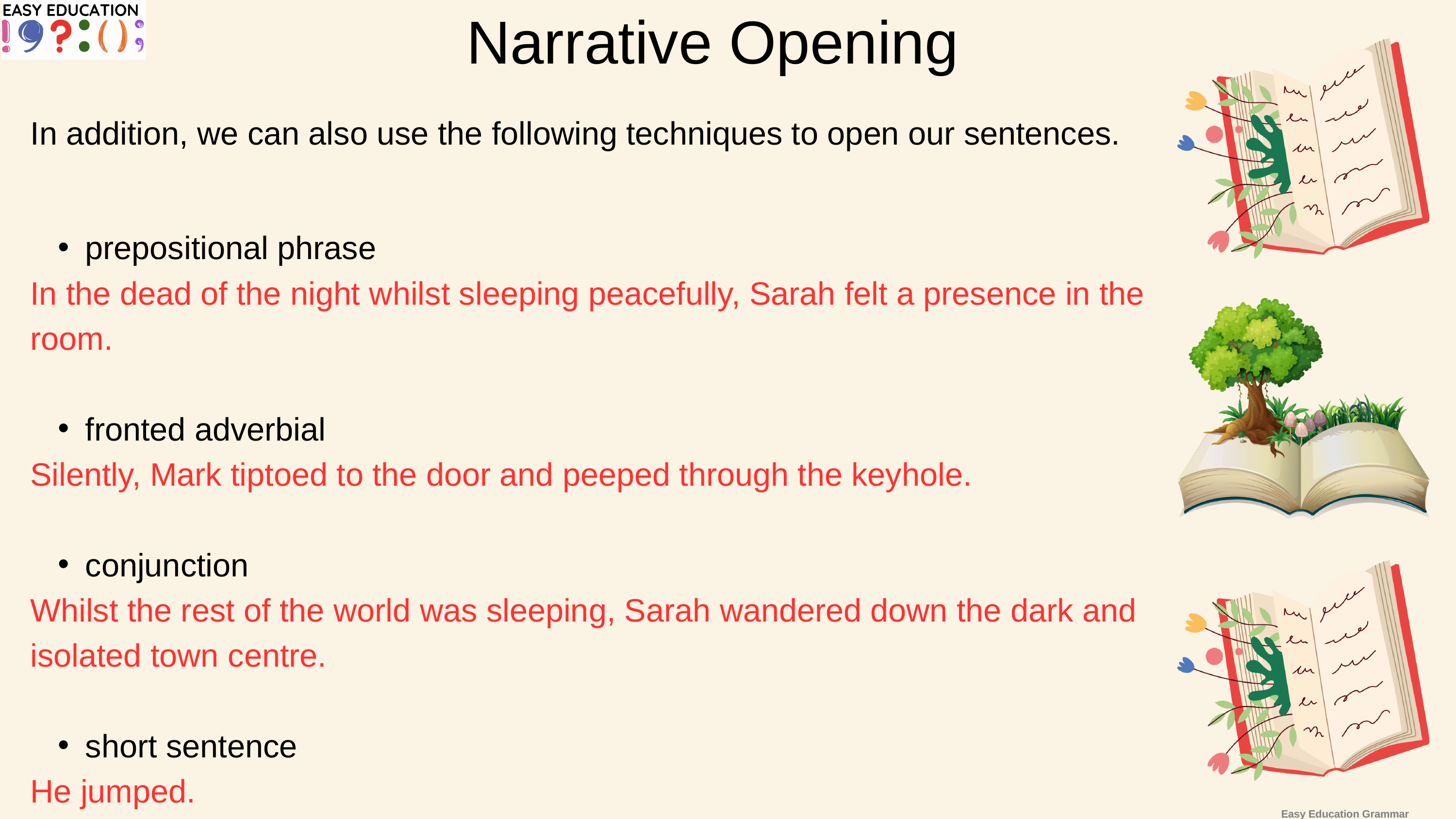

Narrative Opening

In addition, we can also use the following techniques to open our sentences.
prepositional phrase
In the dead of the night whilst sleeping peacefully, Sarah felt a presence in the room.

fronted adverbial
Silently, Mark tiptoed to the door and peeped through the keyhole.

conjunction
Whilst the rest of the world was sleeping, Sarah wandered down the dark and isolated town centre.

short sentence
He jumped.